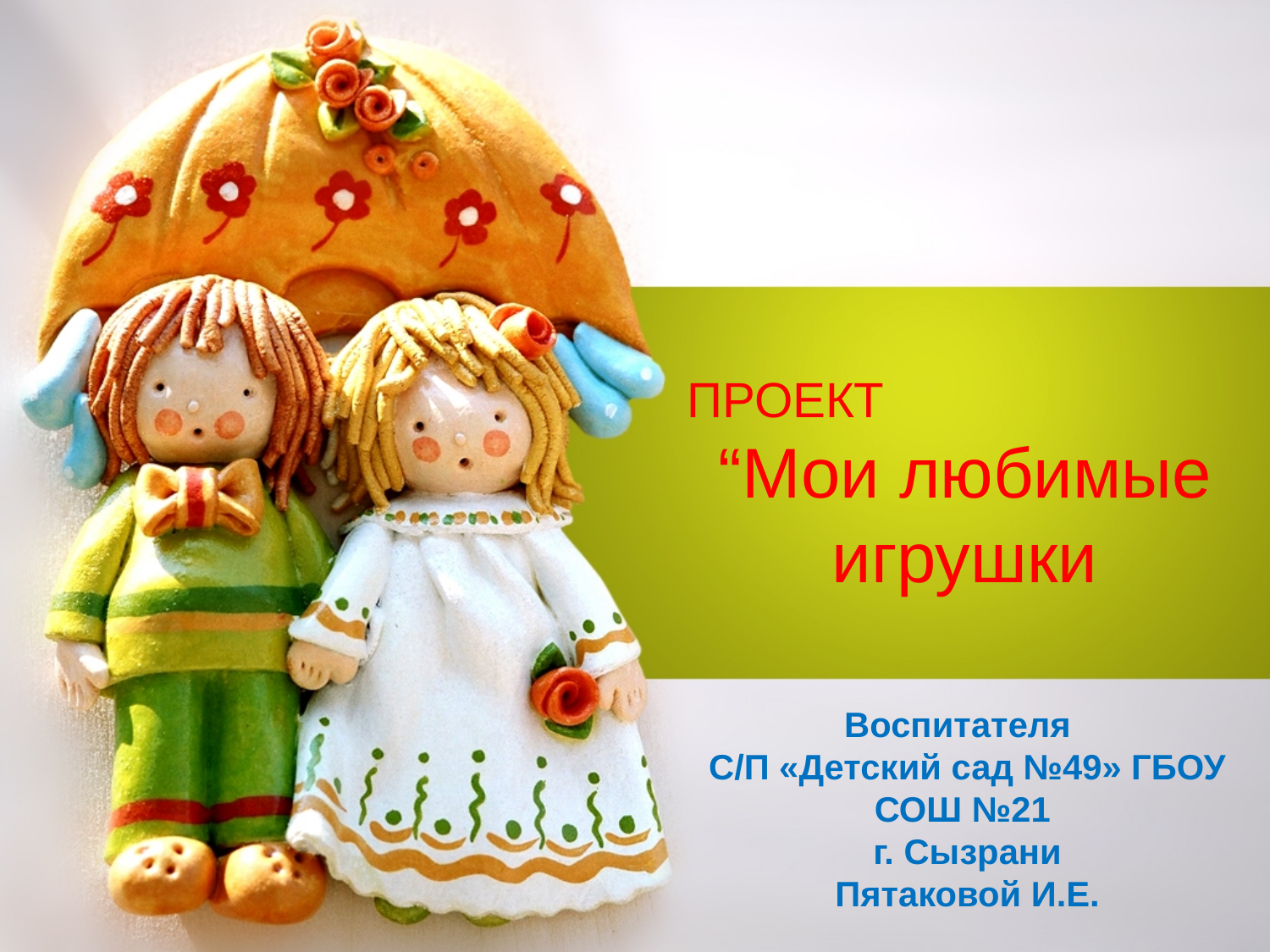

ПРОЕКТ
“Мои любимые игрушки
Воспитателя
 С/П «Детский сад №49» ГБОУ СОШ №21
 г. Сызрани
 Пятаковой И.Е.